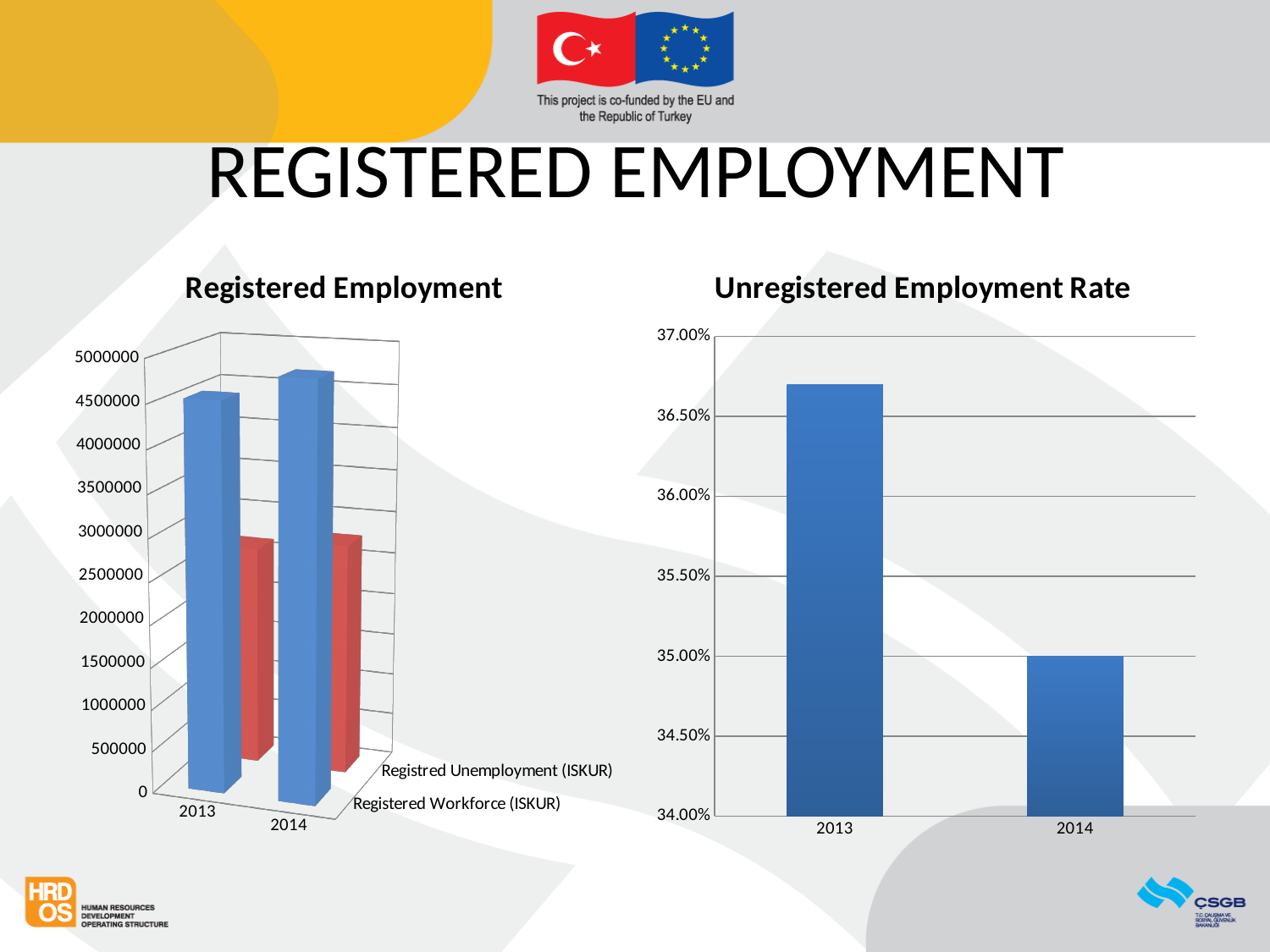

# REGISTERED EMPLOYMENT

[unsupported chart]

### Chart:

| Category | Unregistered Employment Rate  |
|---|---|
| 2013 | 0.367 |
| 2014 | 0.35 |